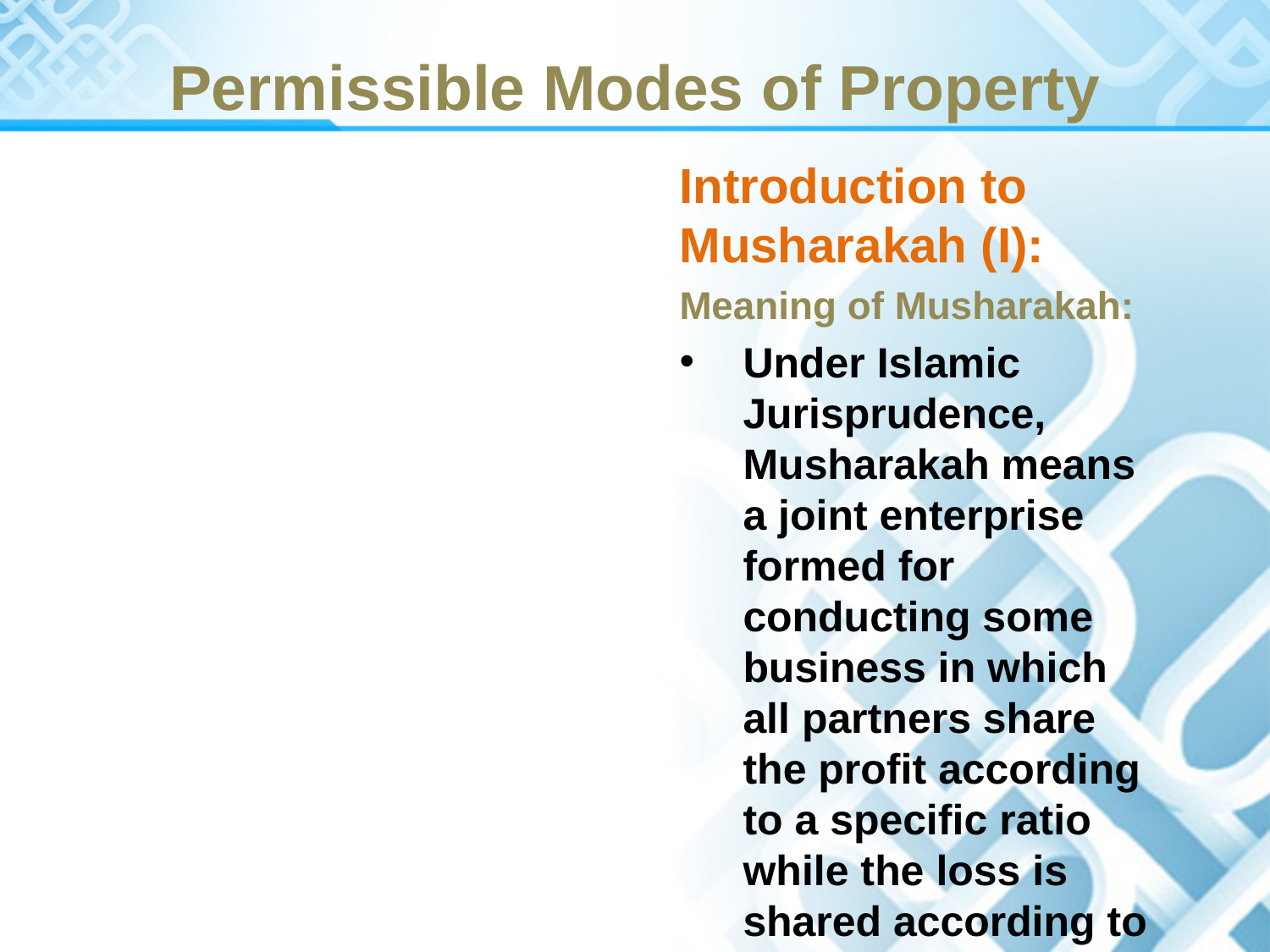

Permissible Modes of Property
Introduction to Musharakah (I):
Meaning of Musharakah:
Under Islamic Jurisprudence, Musharakah means a joint enterprise formed for conducting some business in which all partners share the profit according to a specific ratio while the loss is shared according to the ratio of the contribution.